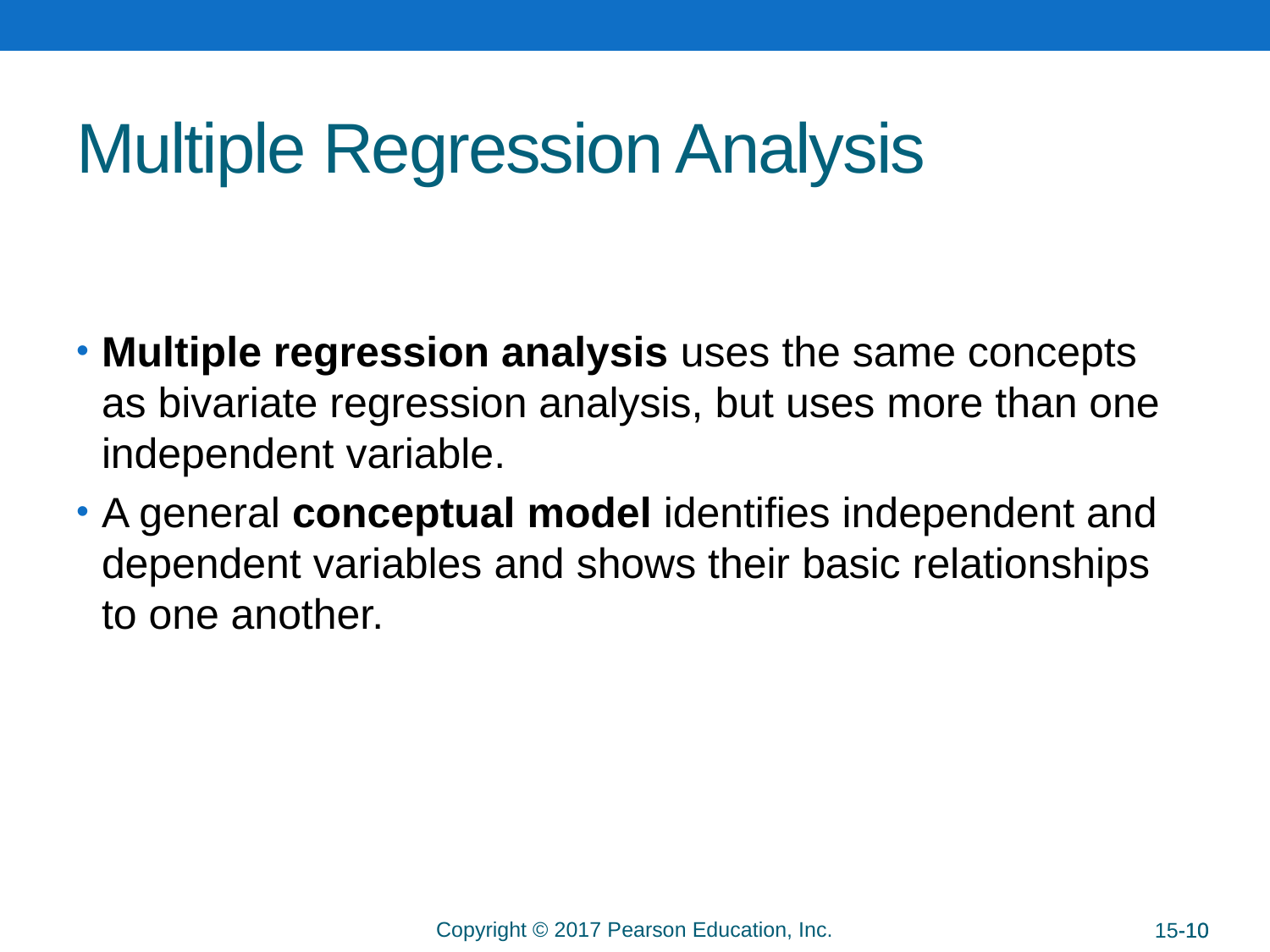

# Multiple Regression Analysis
Multiple regression analysis uses the same concepts as bivariate regression analysis, but uses more than one independent variable.
A general conceptual model identifies independent and dependent variables and shows their basic relationships to one another.